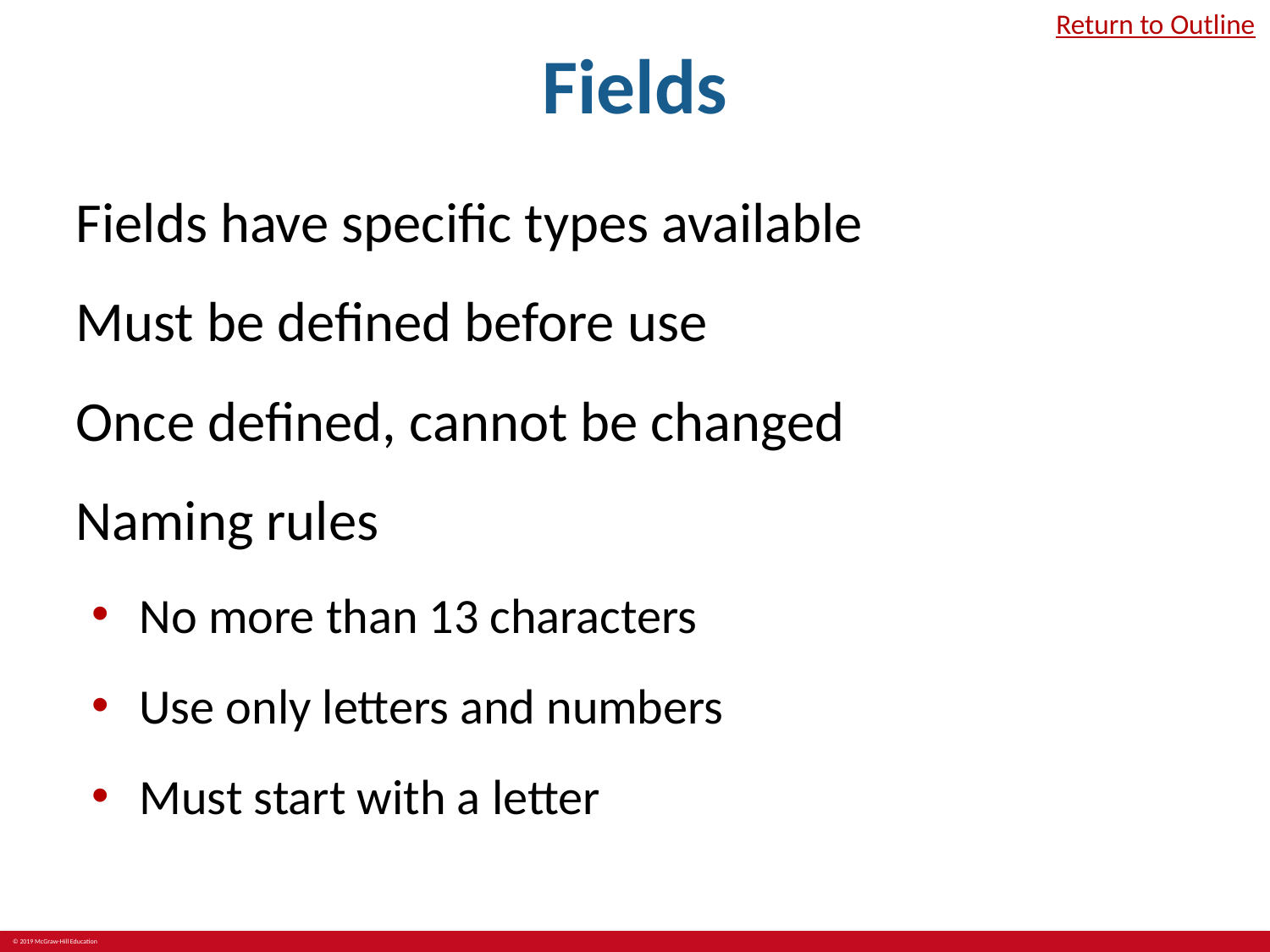

# Fields
Return to Outline
Fields have specific types available
Must be defined before use
Once defined, cannot be changed
Naming rules
No more than 13 characters
Use only letters and numbers
Must start with a letter